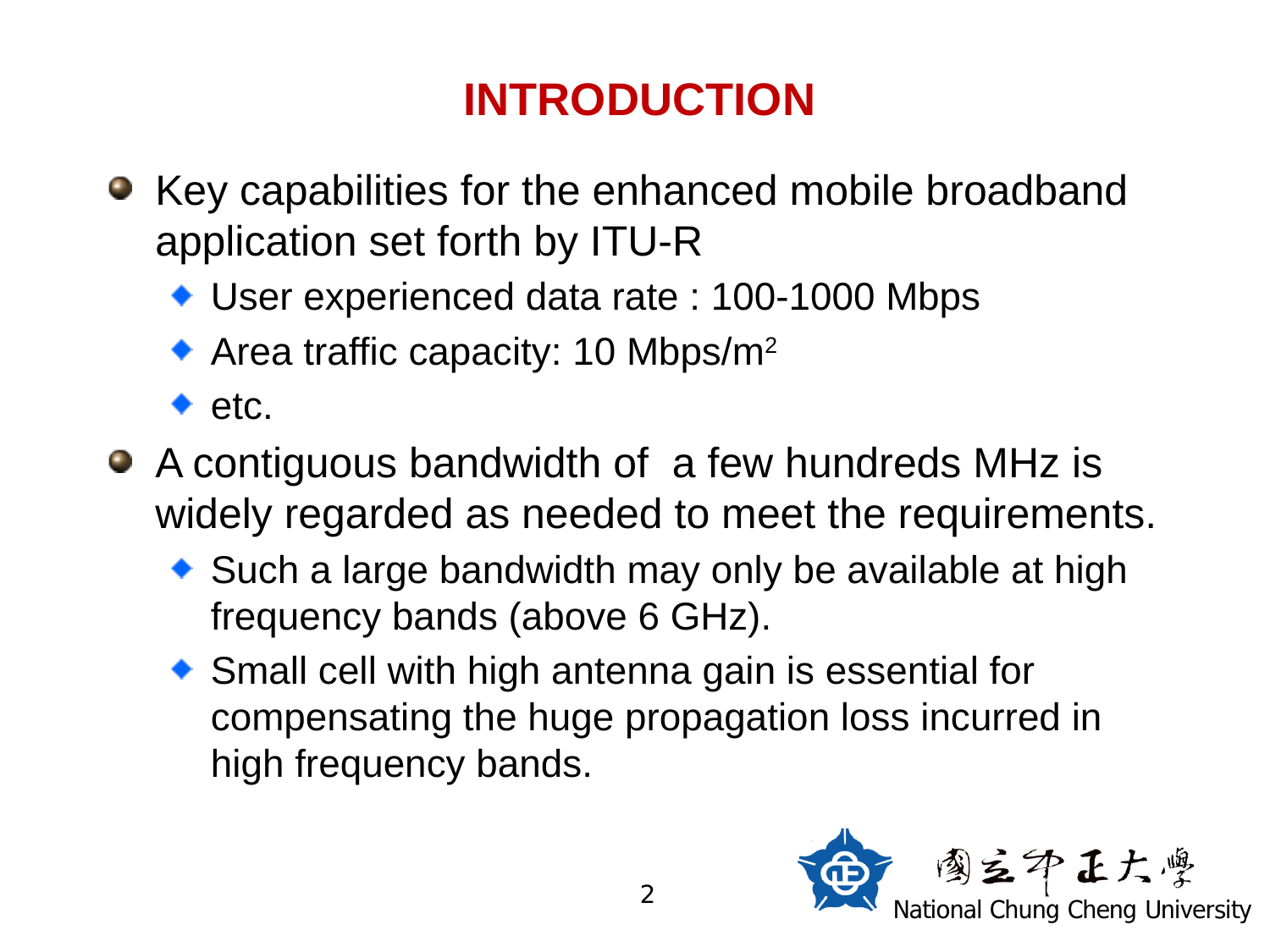

# INTRODUCTION
Key capabilities for the enhanced mobile broadband application set forth by ITU-R
User experienced data rate : 100-1000 Mbps
Area traffic capacity: 10 Mbps/m2
etc.
A contiguous bandwidth of  a few hundreds MHz is widely regarded as needed to meet the requirements.
Such a large bandwidth may only be available at high frequency bands (above 6 GHz).
Small cell with high antenna gain is essential for compensating the huge propagation loss incurred in high frequency bands.

2